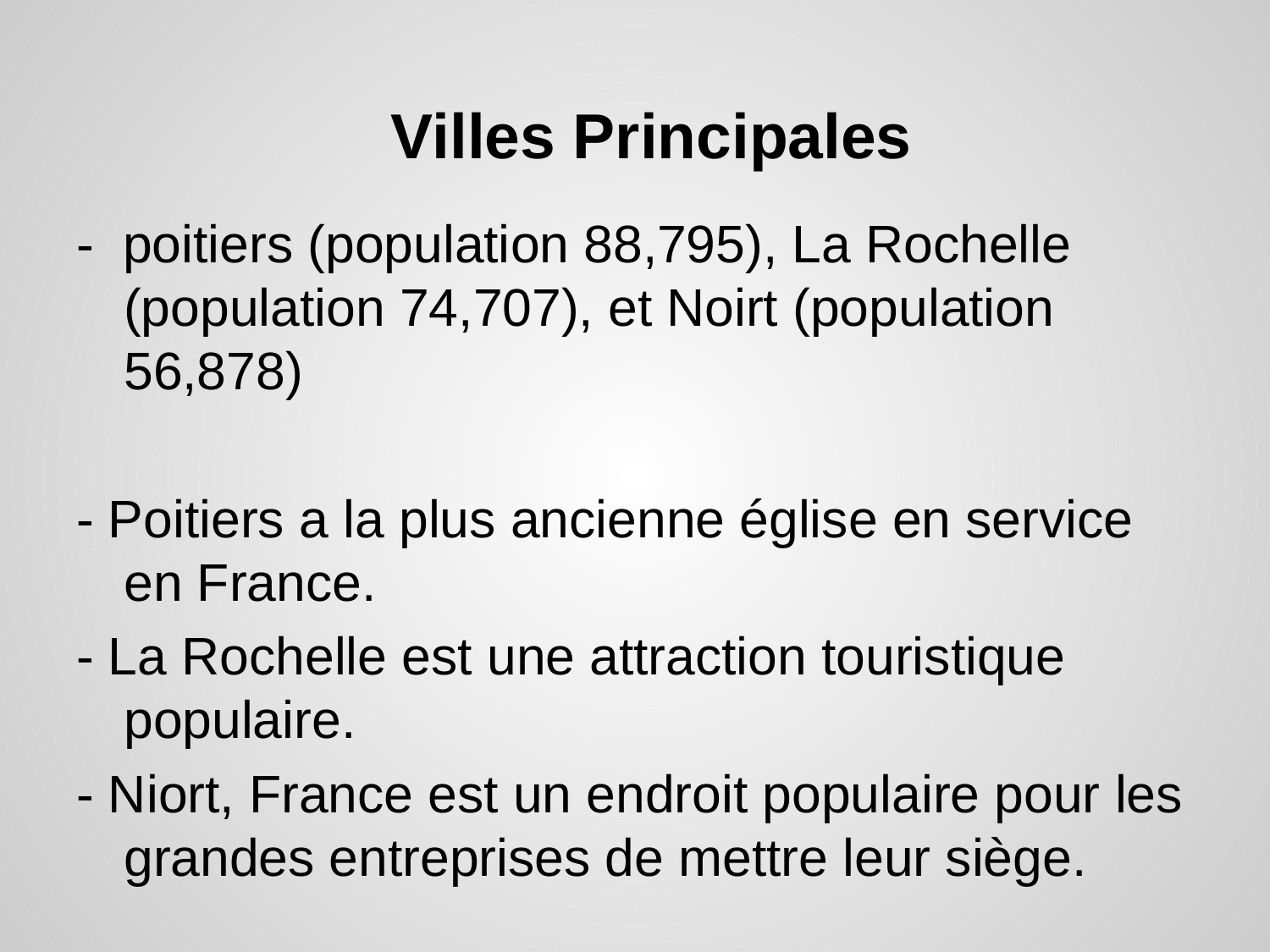

# Villes Principales
-  poitiers (population 88,795), La Rochelle (population 74,707), et Noirt (population 56,878)

- Poitiers a la plus ancienne église en service en France.
- La Rochelle est une attraction touristique populaire.
- Niort, France est un endroit populaire pour les grandes entreprises de mettre leur siège.